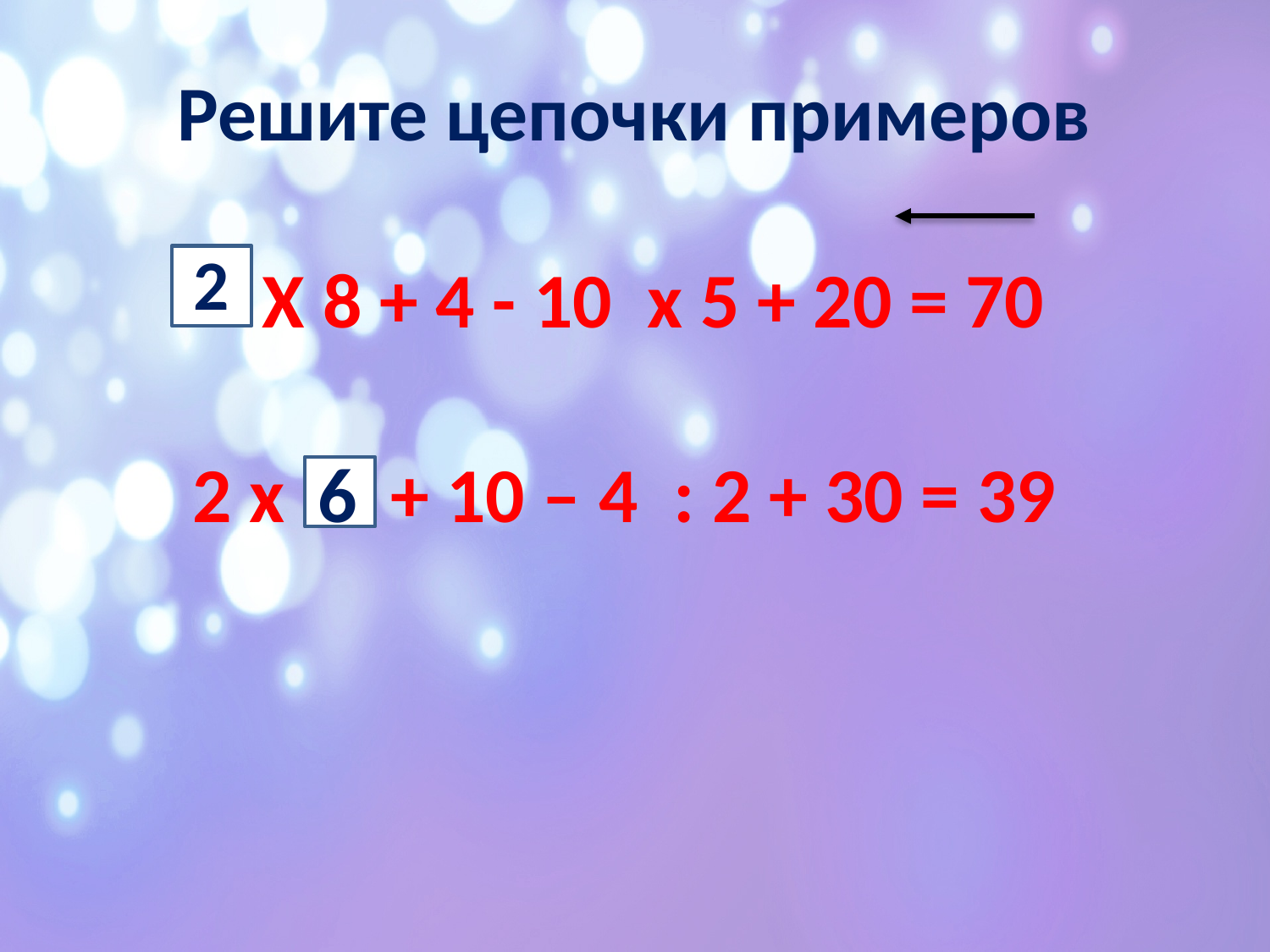

Решите цепочки примеров

2
           Х 8 + 4 - 10  х 5 + 20 = 70

6
2 х      + 10 – 4  : 2 + 30 = 39